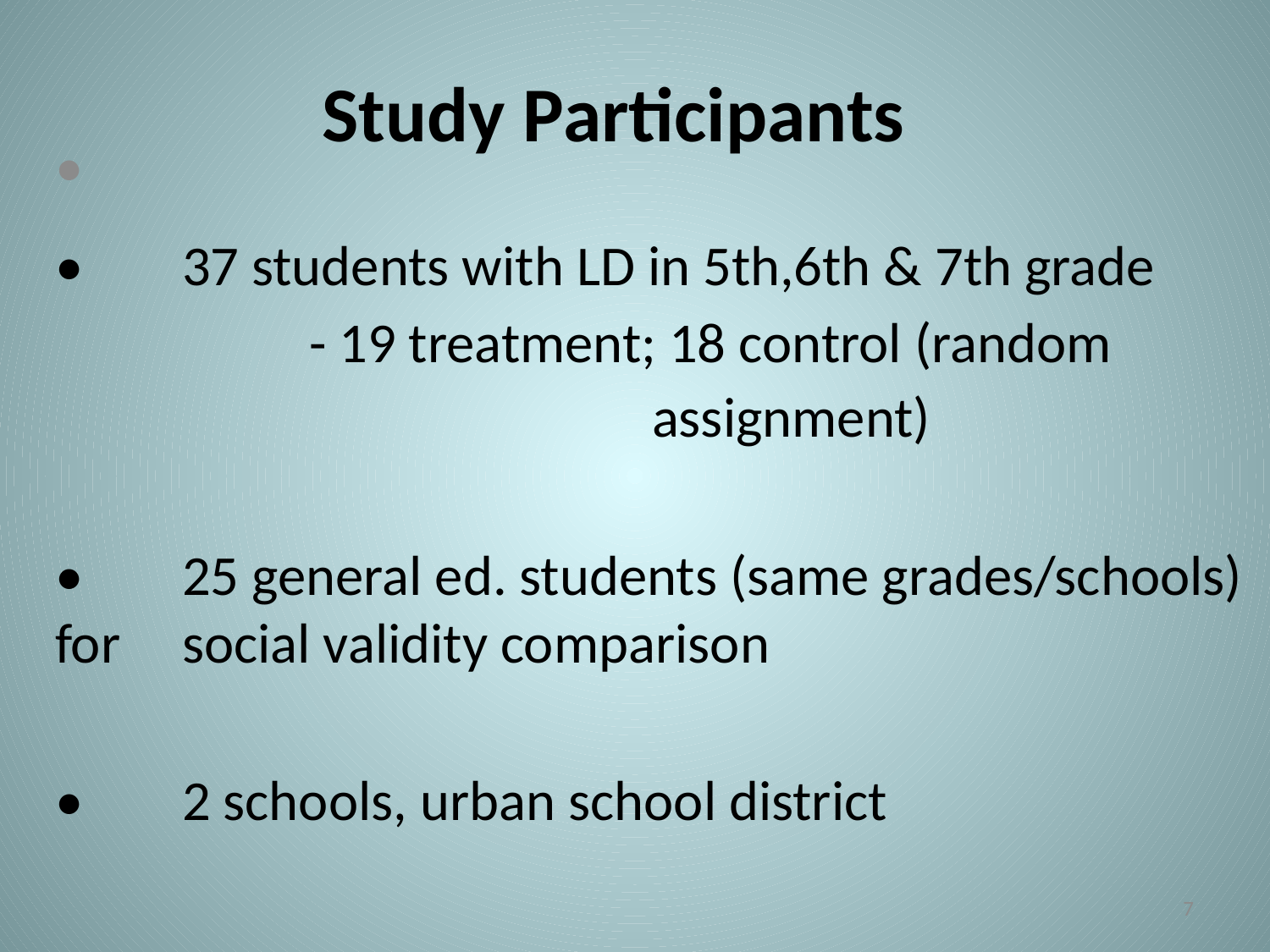

# Study Participants
•

•	37 students with LD in 5th,6th & 7th grade
		- 19 treatment; 18 control (random 				    	       assignment)

•	25 general ed. students (same grades/schools) for 	social validity comparison

•	2 schools, urban school district

7